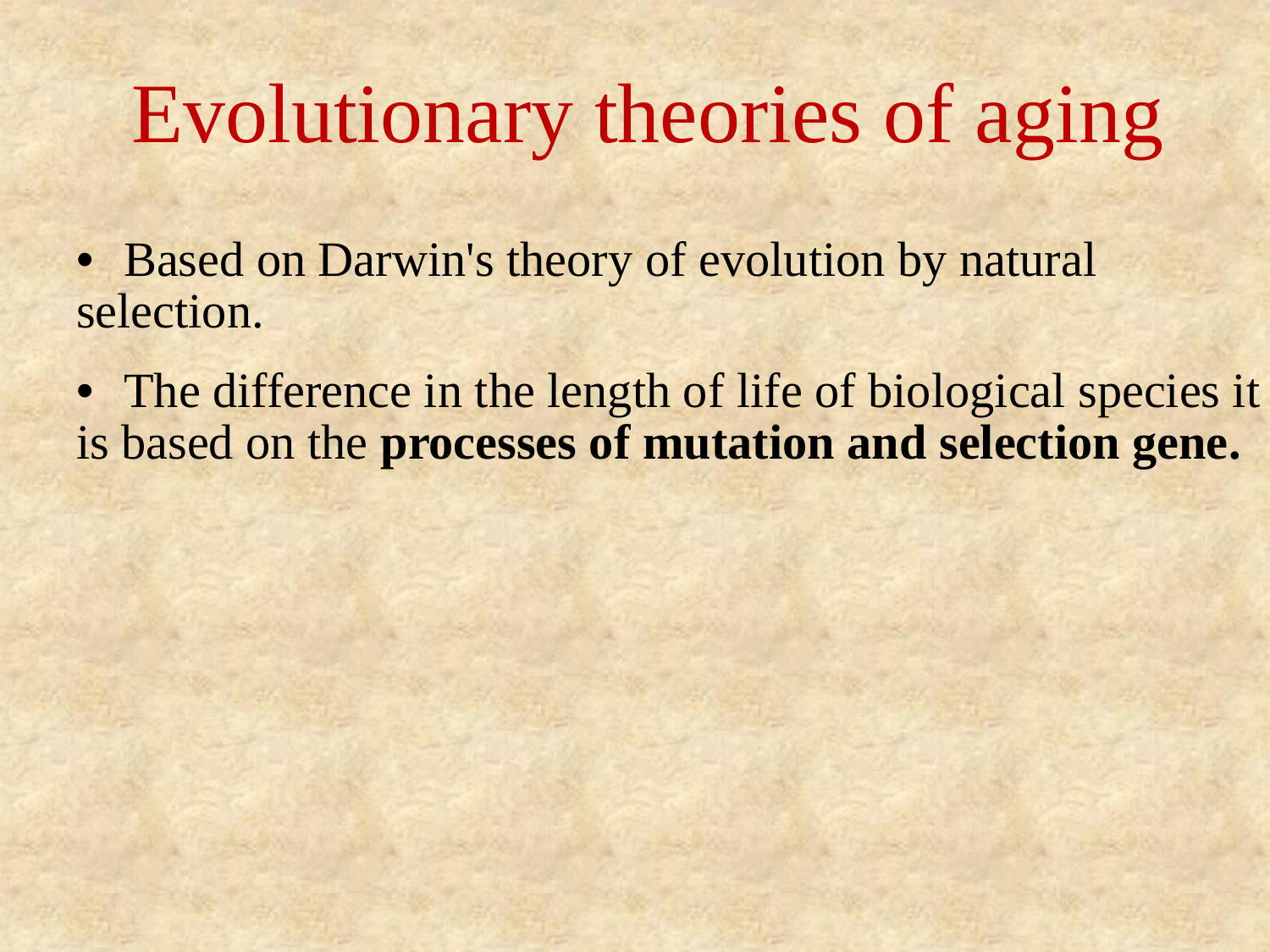

Evolutionary theories of aging
• Based on Darwin's theory of evolution by natural selection.

• The difference in the length of life of biological species it is based on the processes of mutation and selection gene.